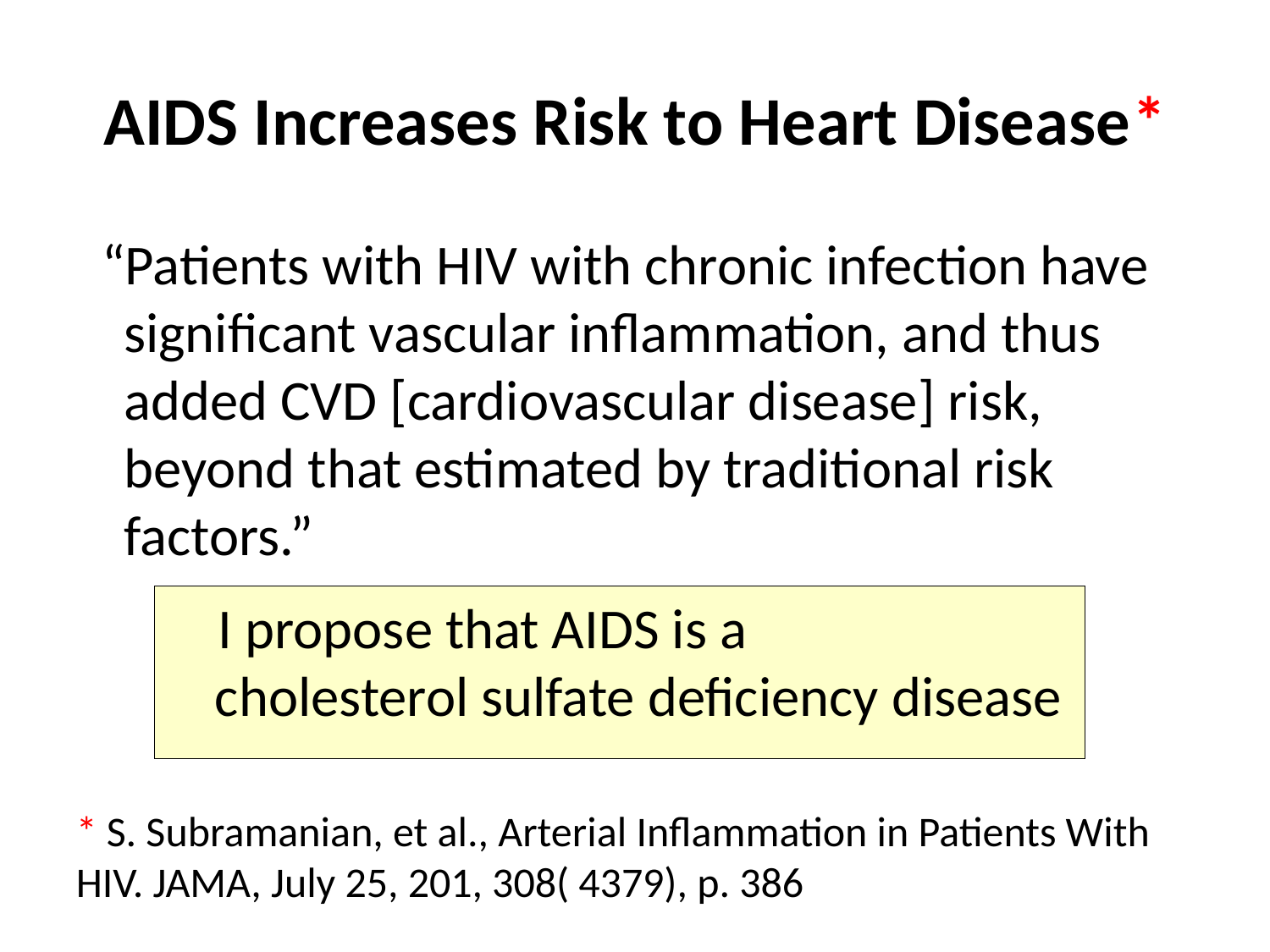

# AIDS Increases Risk to Heart Disease*
  “Patients with HIV with chronic infection have significant vascular inflammation, and thus added CVD [cardiovascular disease] risk, beyond that estimated by traditional risk factors.”
    I propose that AIDS is a      cholesterol sulfate deficiency disease
* S. Subramanian, et al., Arterial Inflammation in Patients With HIV. JAMA, July 25, 201, 308( 4379), p. 386